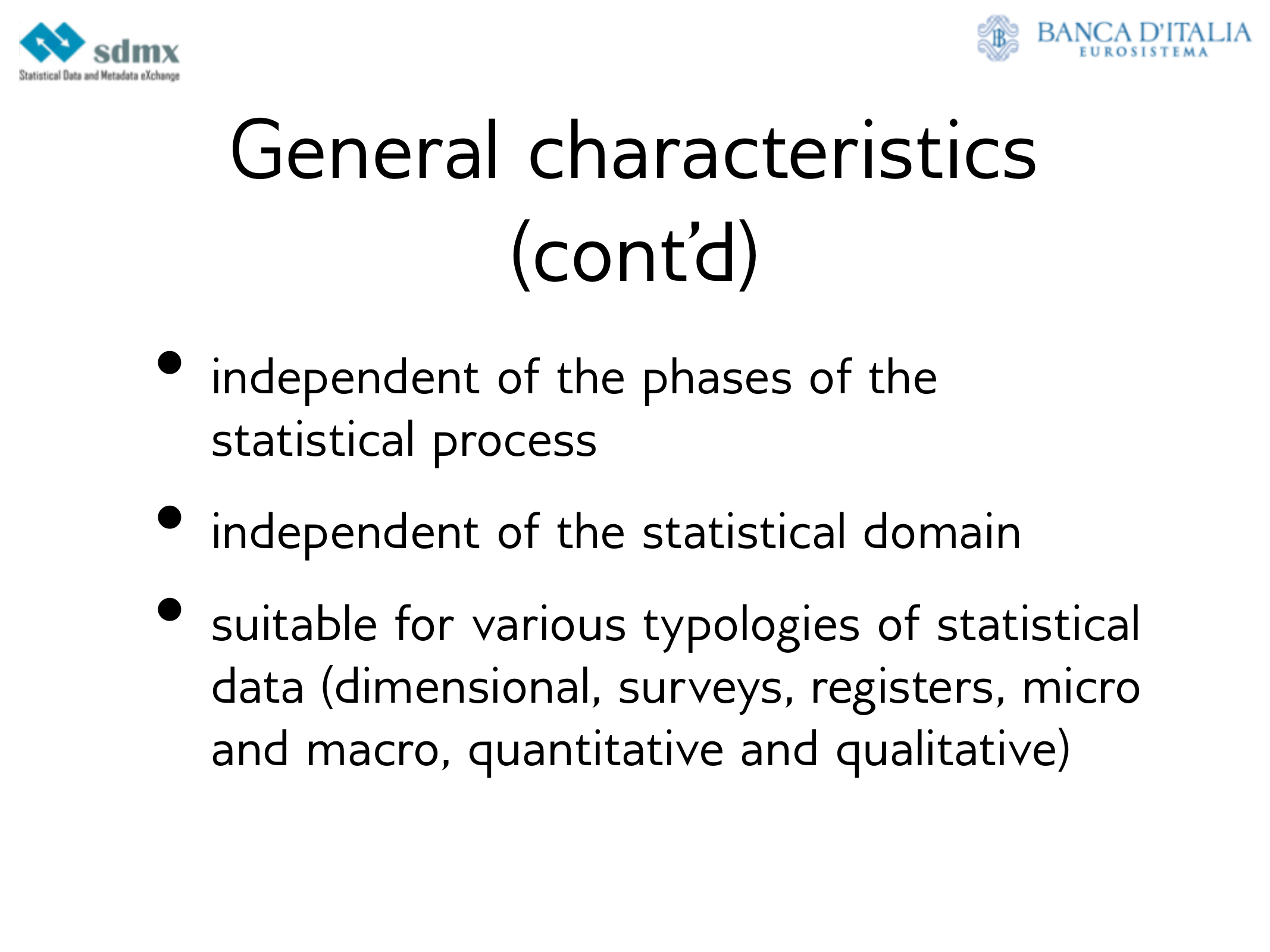

# General characteristics
(cont’d)

independent of the phases of the statistical process
independent of the statistical domain
suitable for various typologies of statistical data (dimensional, surveys, registers, micro and macro, quantitative and qualitative)
18